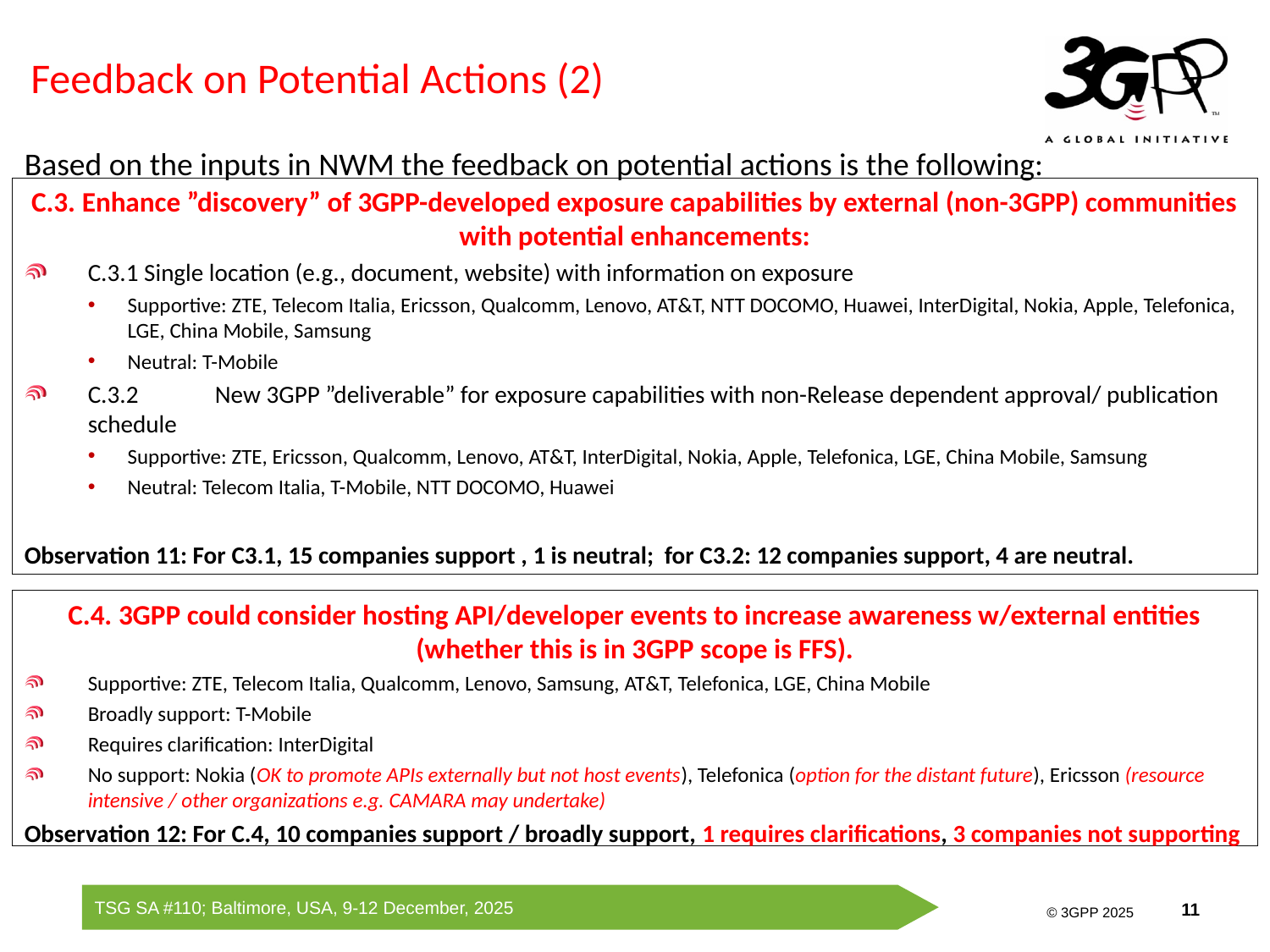

# Feedback on Potential Actions (2)
Based on the inputs in NWM the feedback on potential actions is the following:
C.3. Enhance ”discovery” of 3GPP-developed exposure capabilities by external (non-3GPP) communities with potential enhancements:
C.3.1 Single location (e.g., document, website) with information on exposure
Supportive: ZTE, Telecom Italia, Ericsson, Qualcomm, Lenovo, AT&T, NTT DOCOMO, Huawei, InterDigital, Nokia, Apple, Telefonica, LGE, China Mobile, Samsung
Neutral: T-Mobile
C.3.2	New 3GPP ”deliverable” for exposure capabilities with non-Release dependent approval/ publication schedule
Supportive: ZTE, Ericsson, Qualcomm, Lenovo, AT&T, InterDigital, Nokia, Apple, Telefonica, LGE, China Mobile, Samsung
Neutral: Telecom Italia, T-Mobile, NTT DOCOMO, Huawei

Observation 11: For C3.1, 15 companies support , 1 is neutral;  for C3.2: 12 companies support, 4 are neutral.

C.4. 3GPP could consider hosting API/developer events to increase awareness w/external entities (whether this is in 3GPP scope is FFS).
Supportive: ZTE, Telecom Italia, Qualcomm, Lenovo, Samsung, AT&T, Telefonica, LGE, China Mobile
Broadly support: T-Mobile
Requires clarification: InterDigital
No support: Nokia (OK to promote APIs externally but not host events), Telefonica (option for the distant future), Ericsson (resource intensive / other organizations e.g. CAMARA may undertake)
Observation 12: For C.4, 10 companies support / broadly support, 1 requires clarifications, 3 companies not supporting